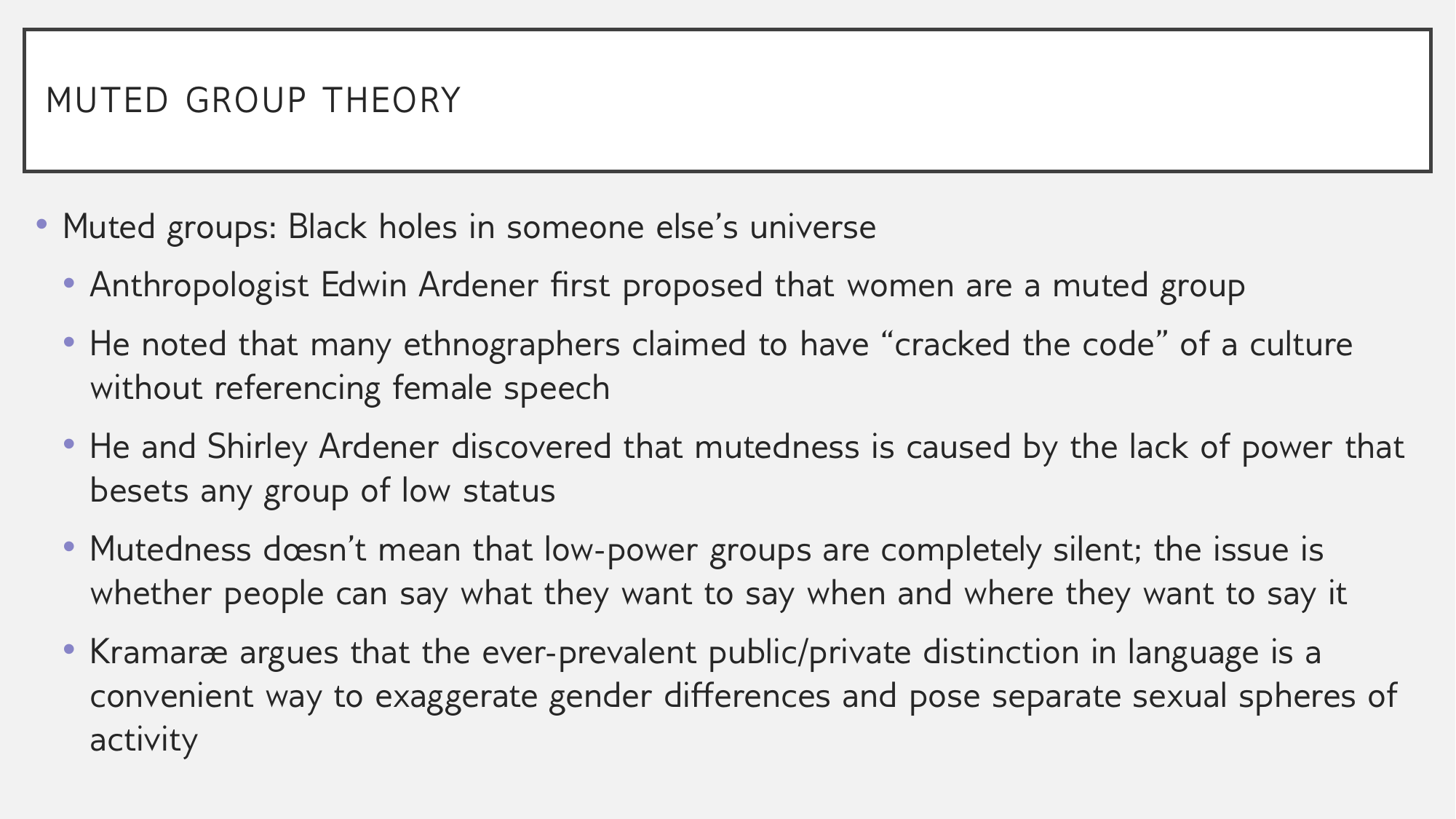

# Muted Group theory
Muted groups: Black holes in someone else’s universe
Anthropologist Edwin Ardener first proposed that women are a muted group
He noted that many ethnographers claimed to have “cracked the code” of a culture without referencing female speech
He and Shirley Ardener discovered that mutedness is caused by the lack of power that besets any group of low status
Mutedness doesn’t mean that low-power groups are completely silent; the issue is whether people can say what they want to say when and where they want to say it
Kramarae argues that the ever-prevalent public/private distinction in language is a convenient way to exaggerate gender differences and pose separate sexual spheres of activity